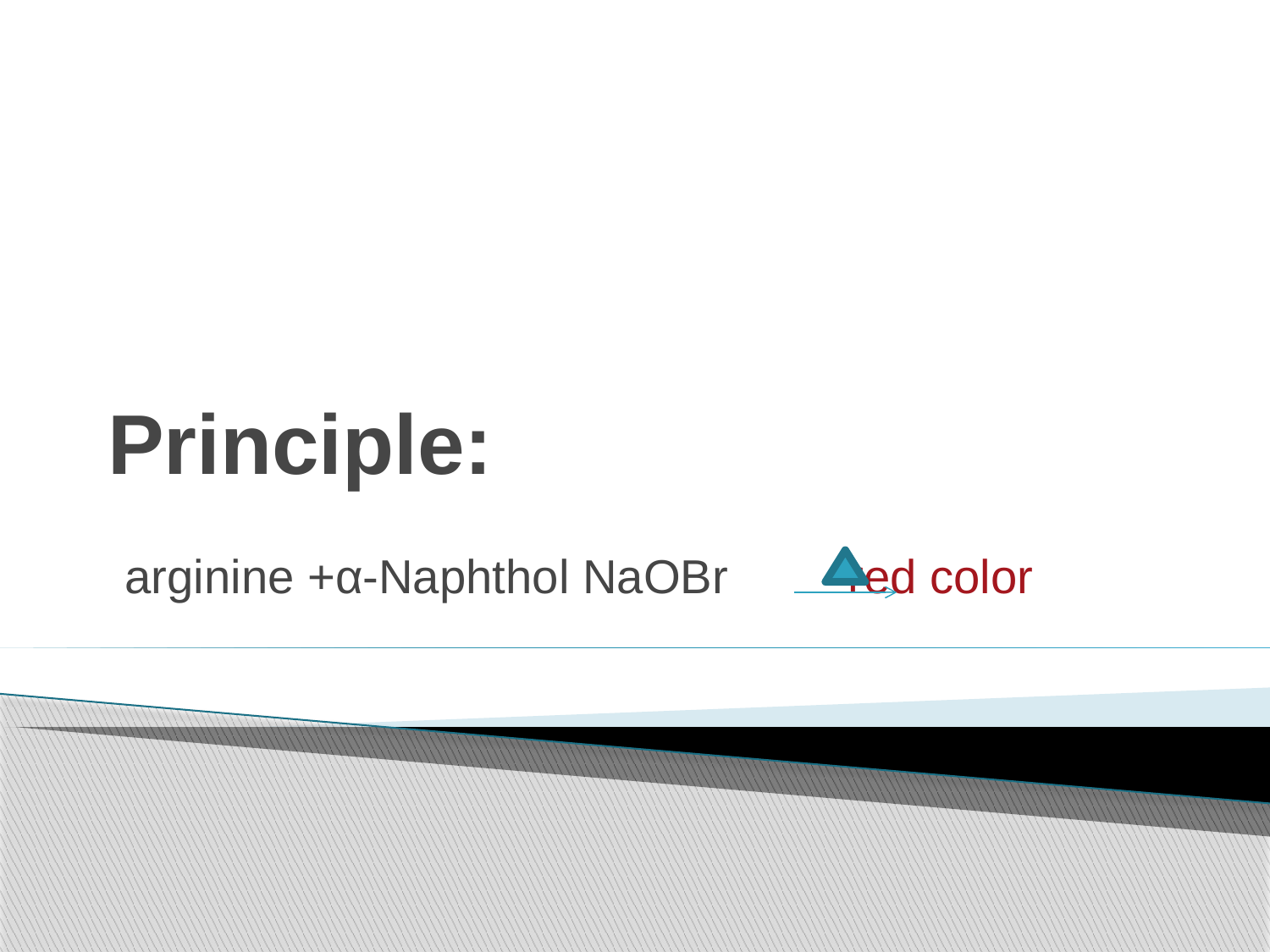

# Principle:
arginine +α-Naphthol NaOBr         red color